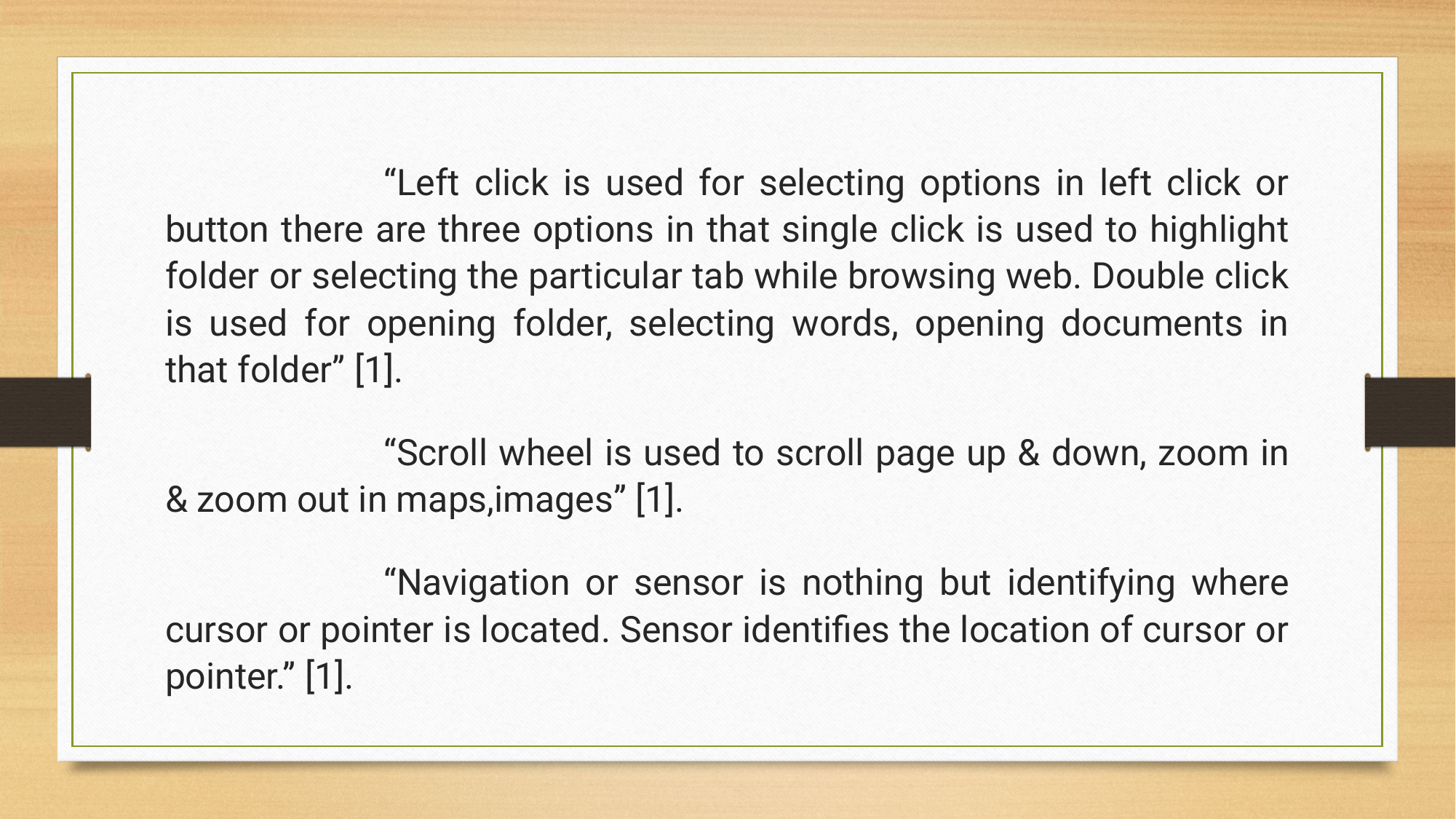

“Left click is used for selecting options in left click or button there are three options in that single click is used to highlight folder or selecting the particular tab while browsing web. Double click is used for opening folder, selecting words, opening documents in that folder” [1].
		“Scroll wheel is used to scroll page up & down, zoom in & zoom out in maps,images” [1].
		“Navigation or sensor is nothing but identifying where cursor or pointer is located. Sensor identifies the location of cursor or pointer.” [1].